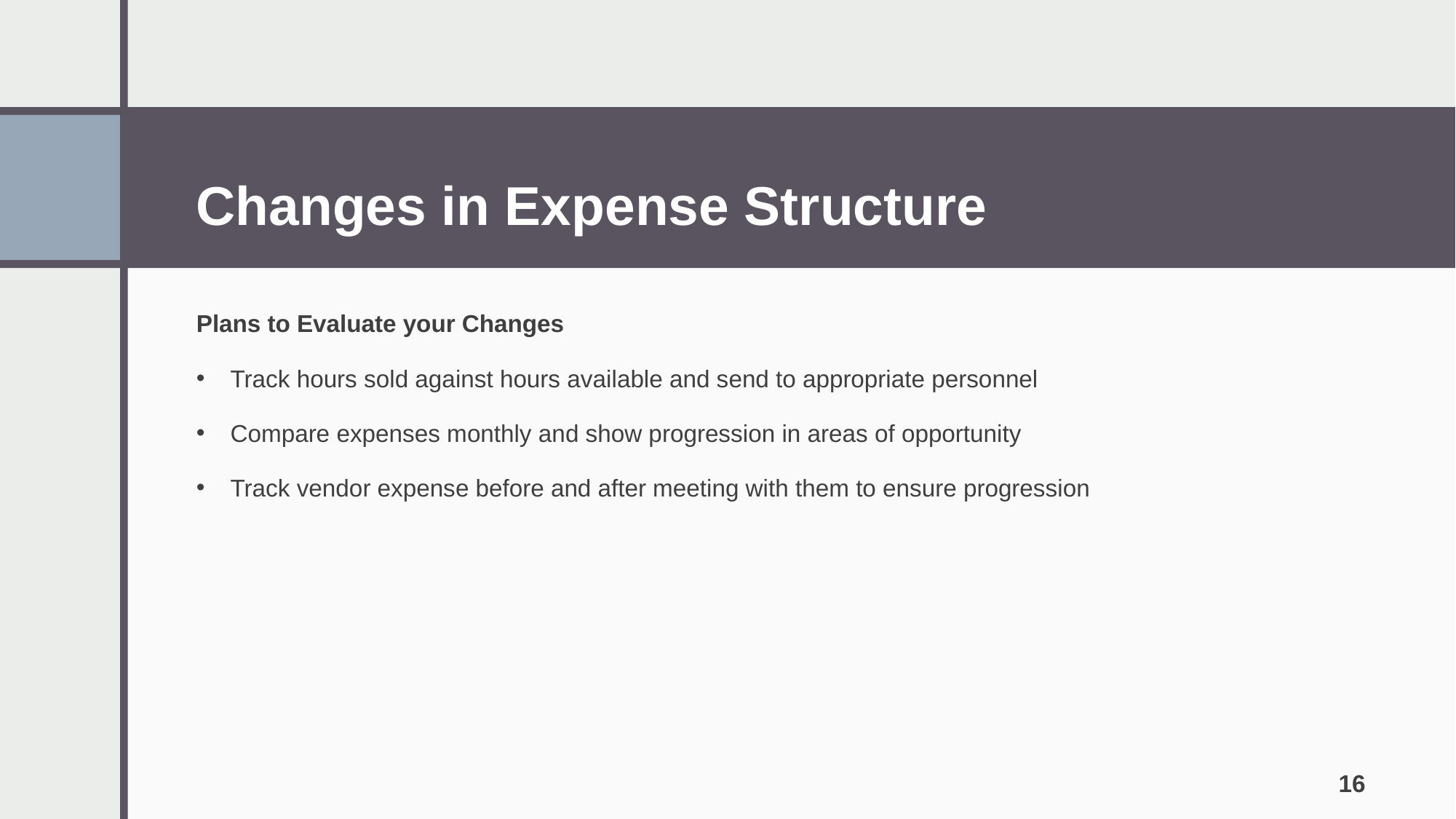

# Changes in Expense Structure
Plans to Evaluate your Changes
Track hours sold against hours available and send to appropriate personnel
Compare expenses monthly and show progression in areas of opportunity
Track vendor expense before and after meeting with them to ensure progression

16